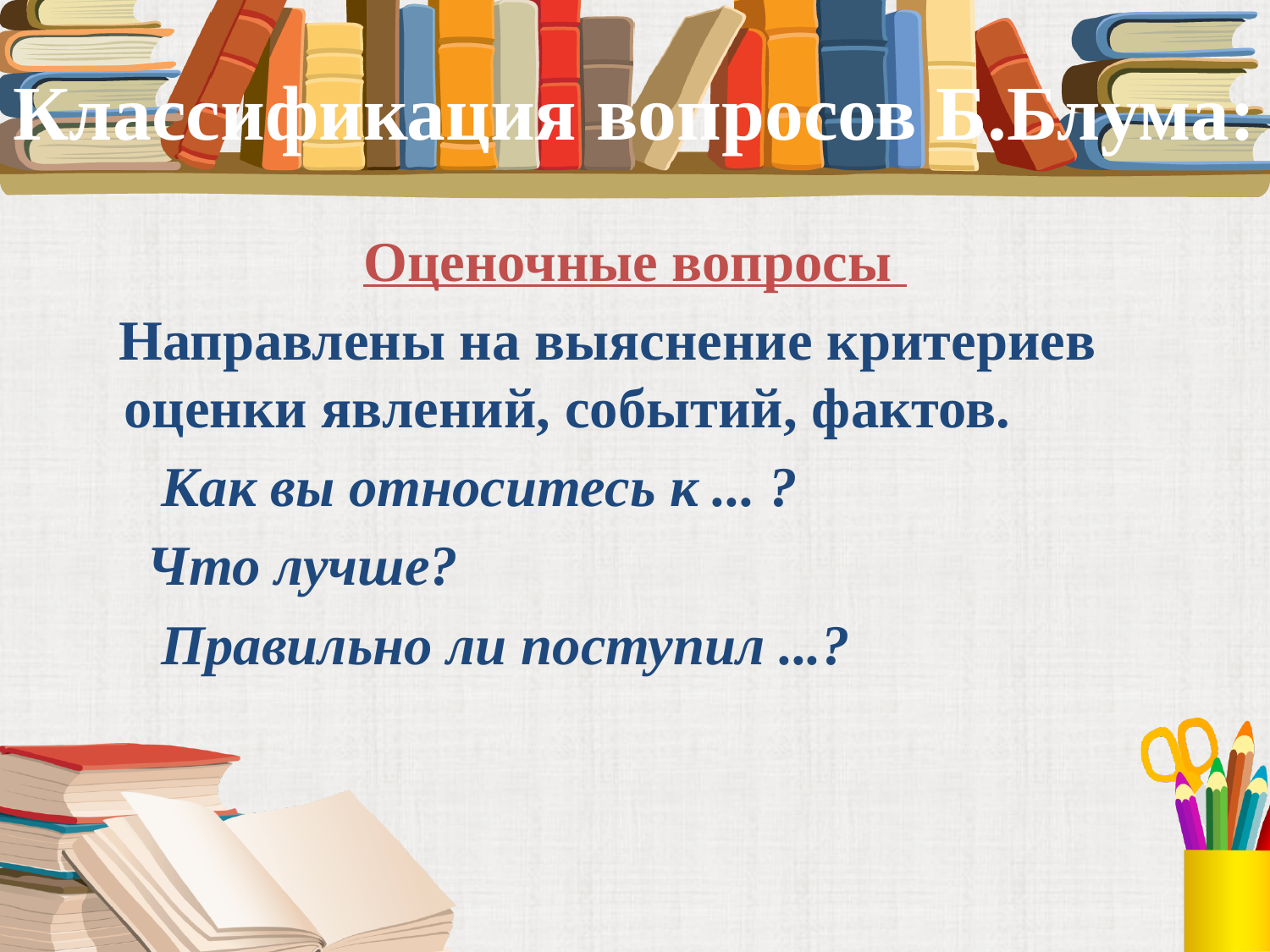

# Классификация вопросов Б.Блума:
Оценочные вопросы
   Направлены на выяснение критериев оценки явлений, событий, фактов.
      Как вы относитесь к ... ?
     Что лучше?
      Правильно ли поступил ...?